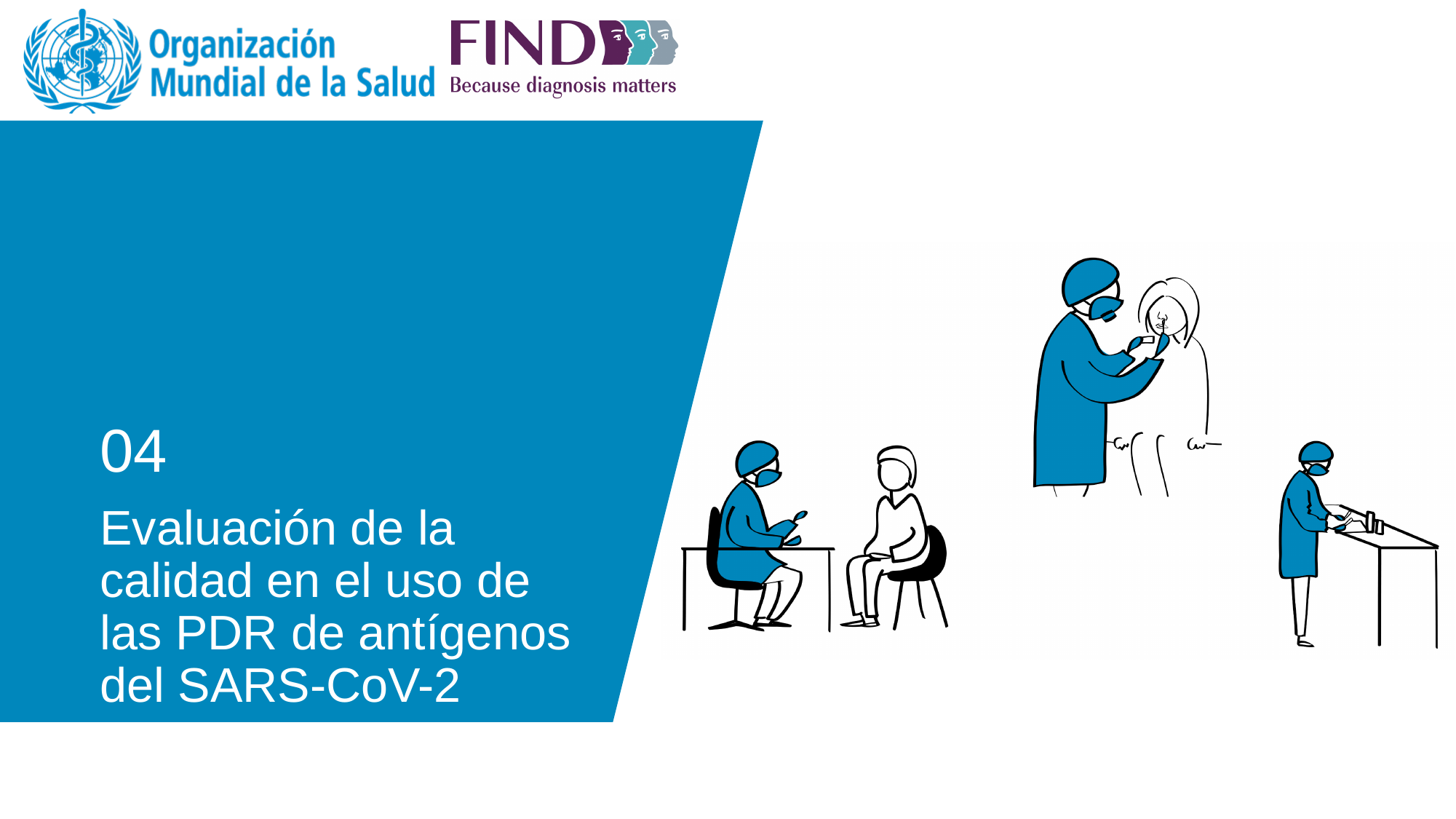

# 04
Evaluación de la calidad en el uso de las PDR de antígenos del SARS-CoV-2